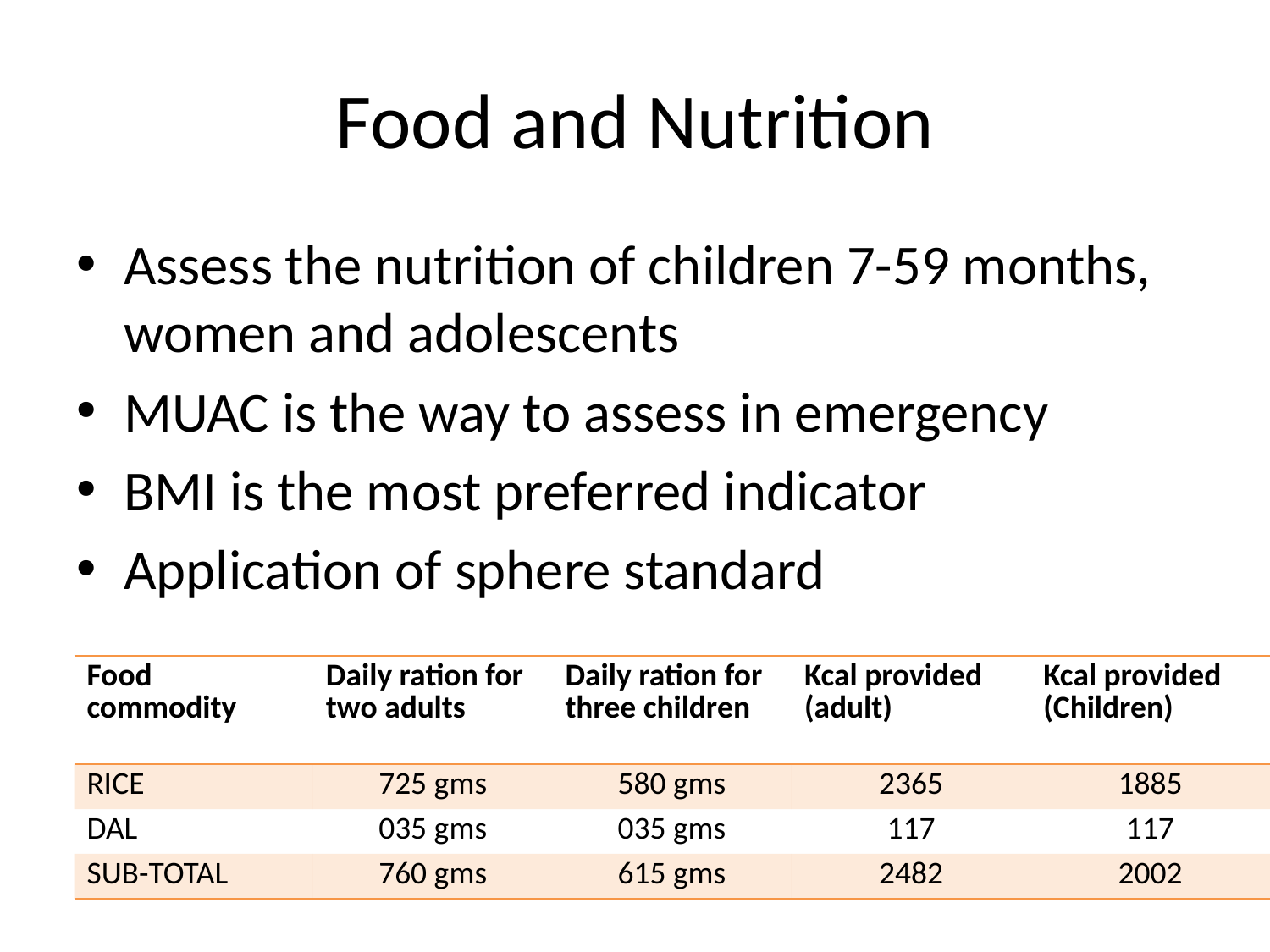

# Food and Nutrition
Assess the nutrition of children 7-59 months, women and adolescents
MUAC is the way to assess in emergency
BMI is the most preferred indicator
Application of sphere standard

| Food commodity | Daily ration for two adults | Daily ration for three children | Kcal provided (adult) | Kcal provided (Children) |
| --- | --- | --- | --- | --- |
| RICE | 725 gms | 580 gms | 2365 | 1885 |
| DAL | 035 gms | 035 gms | 117 | 117 |
| SUB-TOTAL | 760 gms | 615 gms | 2482 | 2002 |